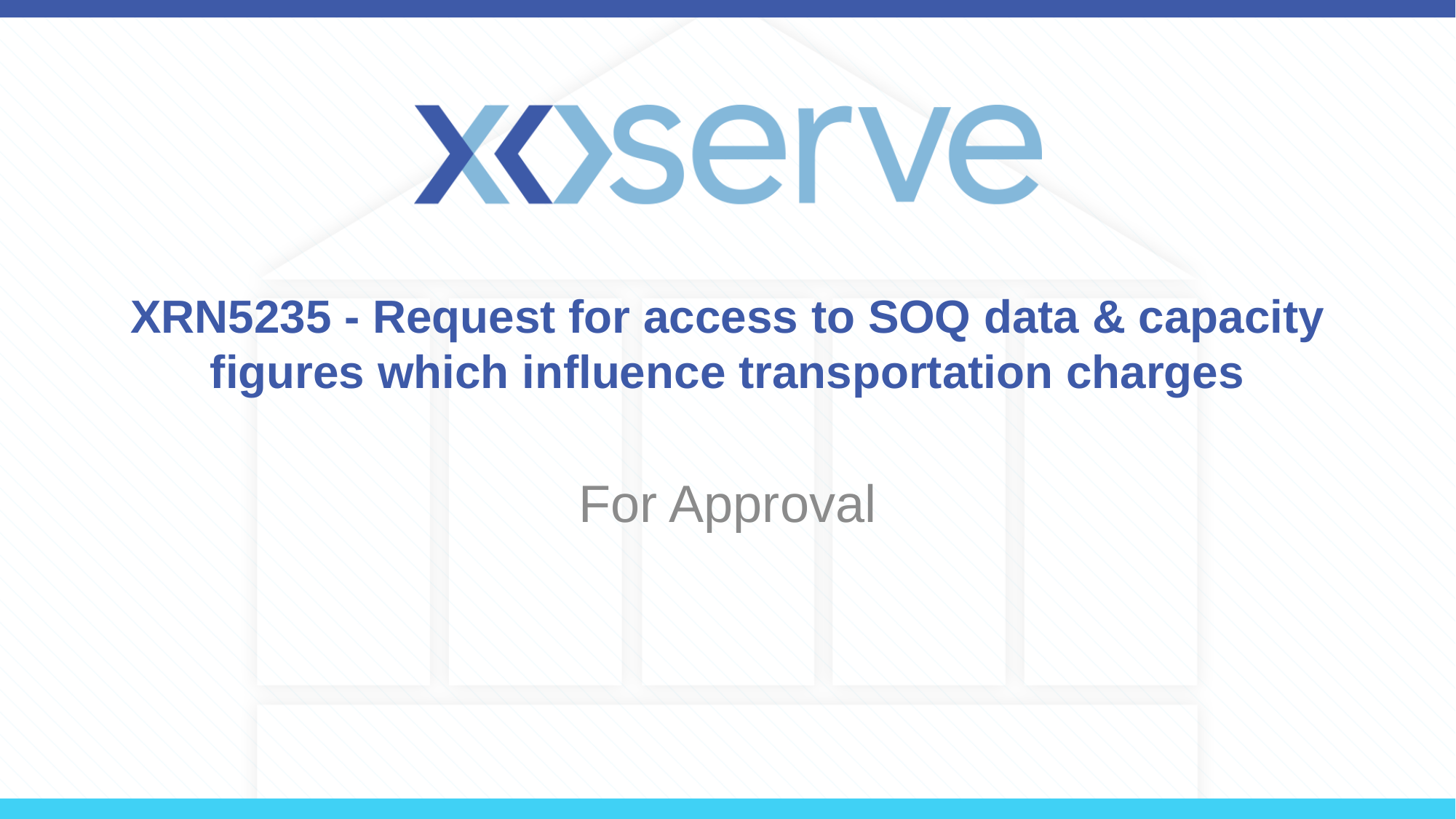

# XRN5235 - Request for access to SOQ data & capacity figures which influence transportation charges
For Approval